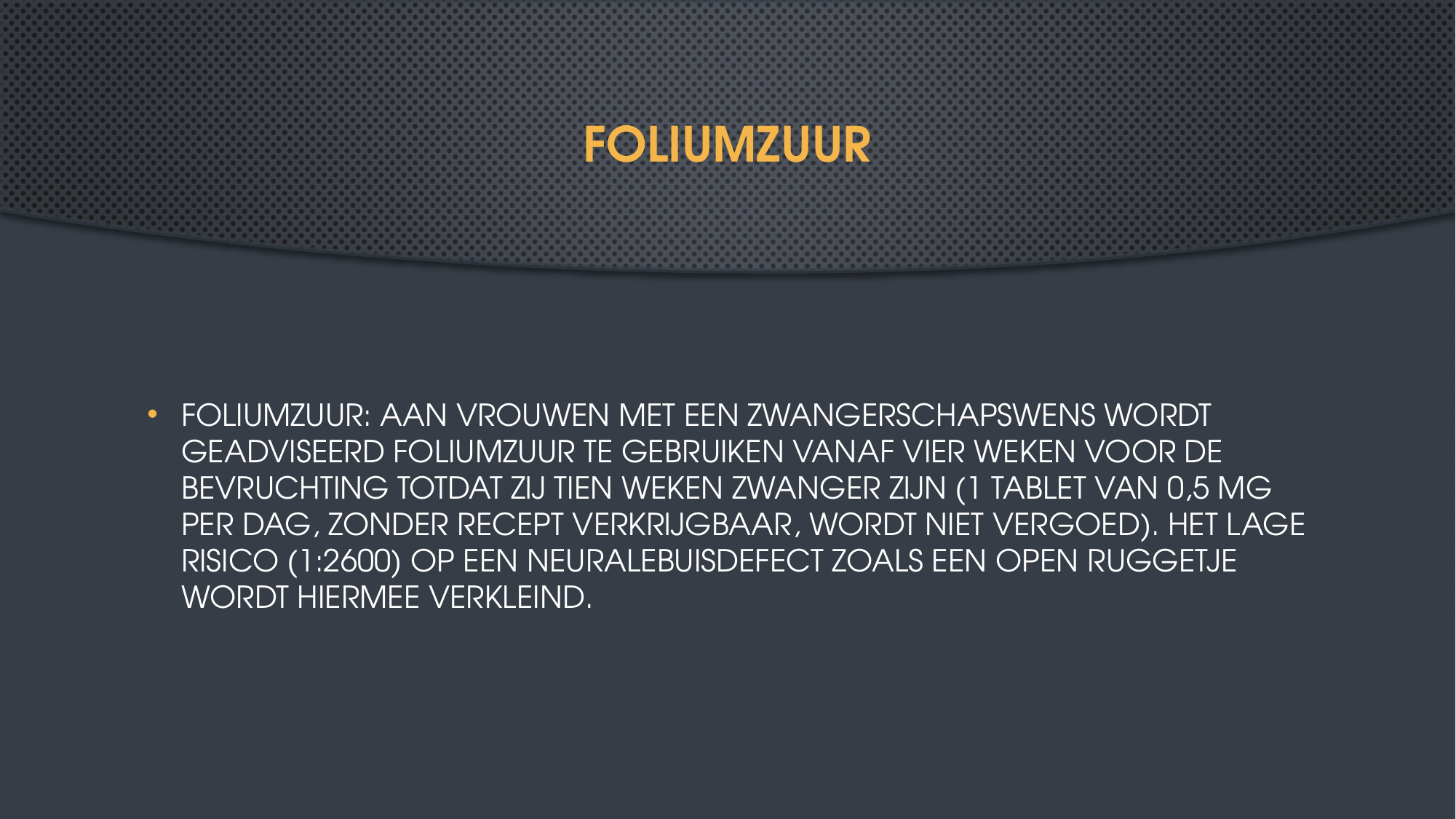

# Foliumzuur
Foliumzuur: aan vrouwen met een zwangerschapswens wordt geadviseerd foliumzuur te gebruiken vanaf vier weken voor de bevruchting totdat zij tien weken zwanger zijn (1 tablet van 0,5 mg per dag, zonder recept verkrijgbaar, wordt niet vergoed). Het lage risico (1:2600) op een neuralebuisdefect zoals een open ruggetje wordt hiermee verkleind.